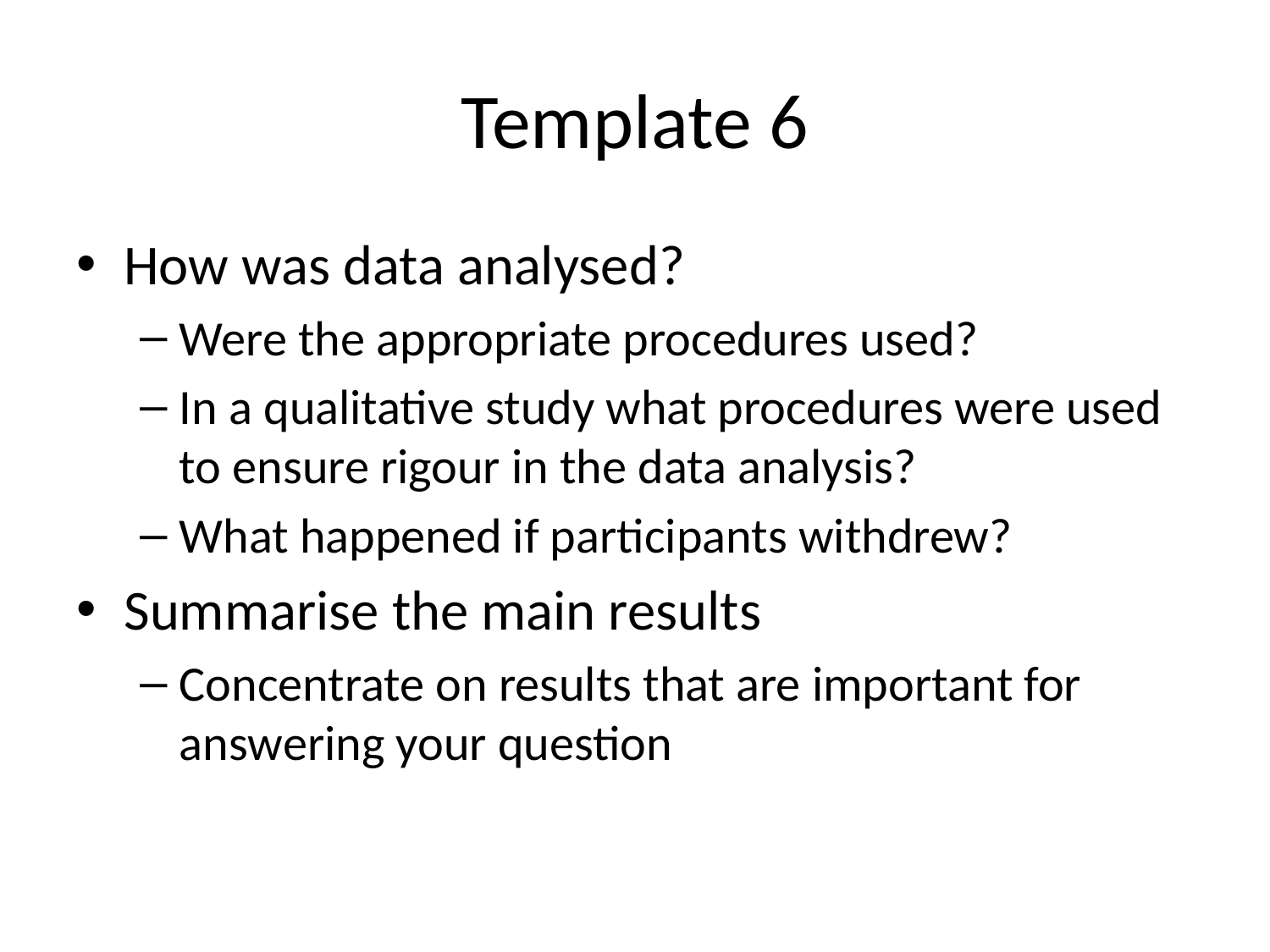

# Template 6
How was data analysed?
Were the appropriate procedures used?
In a qualitative study what procedures were used to ensure rigour in the data analysis?
What happened if participants withdrew?
Summarise the main results
Concentrate on results that are important for answering your question